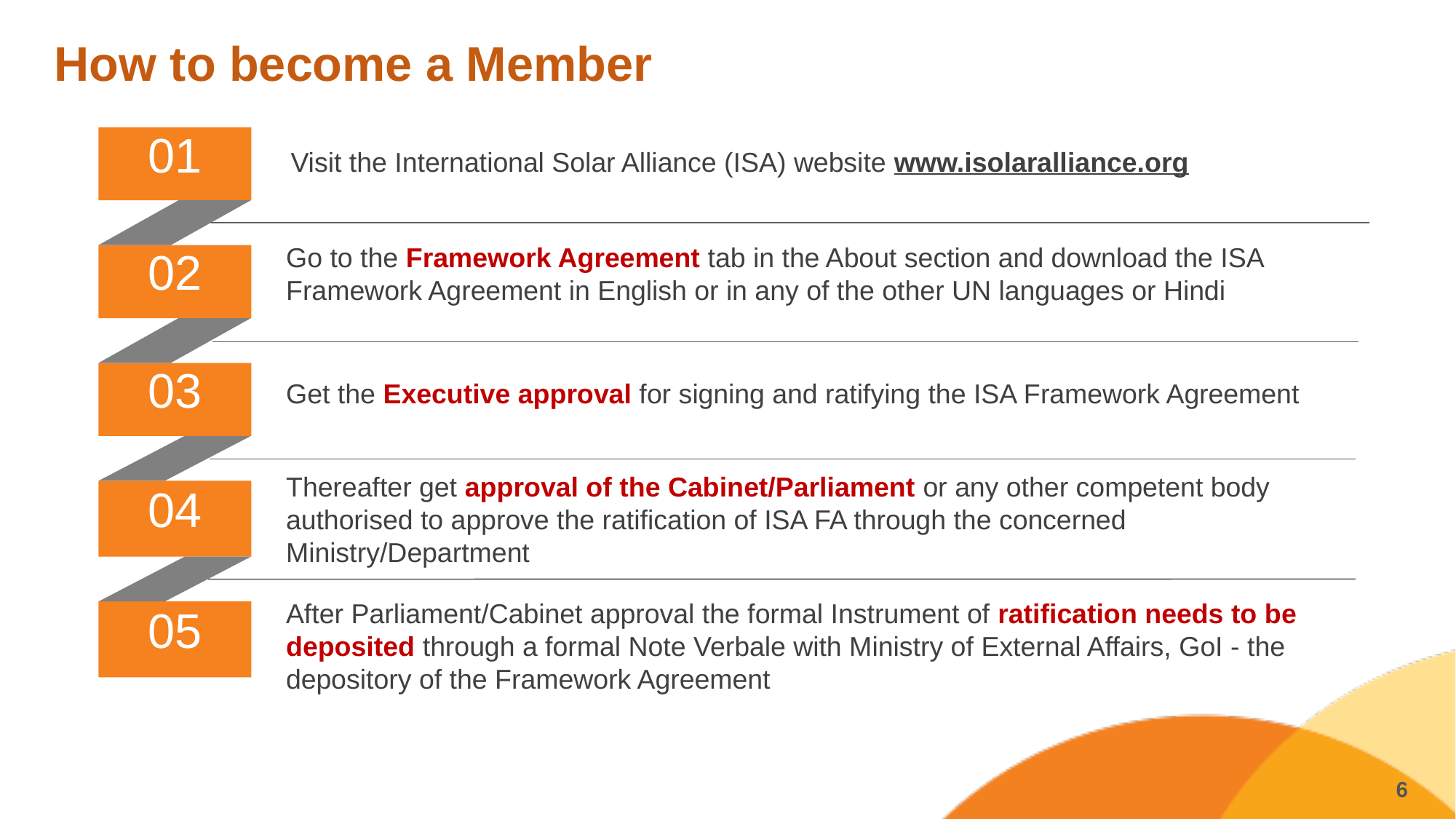

How to become a Member
01
Visit the International Solar Alliance (ISA) website www.isolaralliance.org

02

03

04

05
Go to the Framework Agreement tab in the About section and download the ISA Framework Agreement in English or in any of the other UN languages or Hindi
Get the Executive approval for signing and ratifying the ISA Framework Agreement
Thereafter get approval of the Cabinet/Parliament or any other competent body authorised to approve the ratification of ISA FA through the concerned Ministry/Department
After Parliament/Cabinet approval the formal Instrument of ratification needs to be deposited through a formal Note Verbale with Ministry of External Affairs, GoI - the depository of the Framework Agreement
6